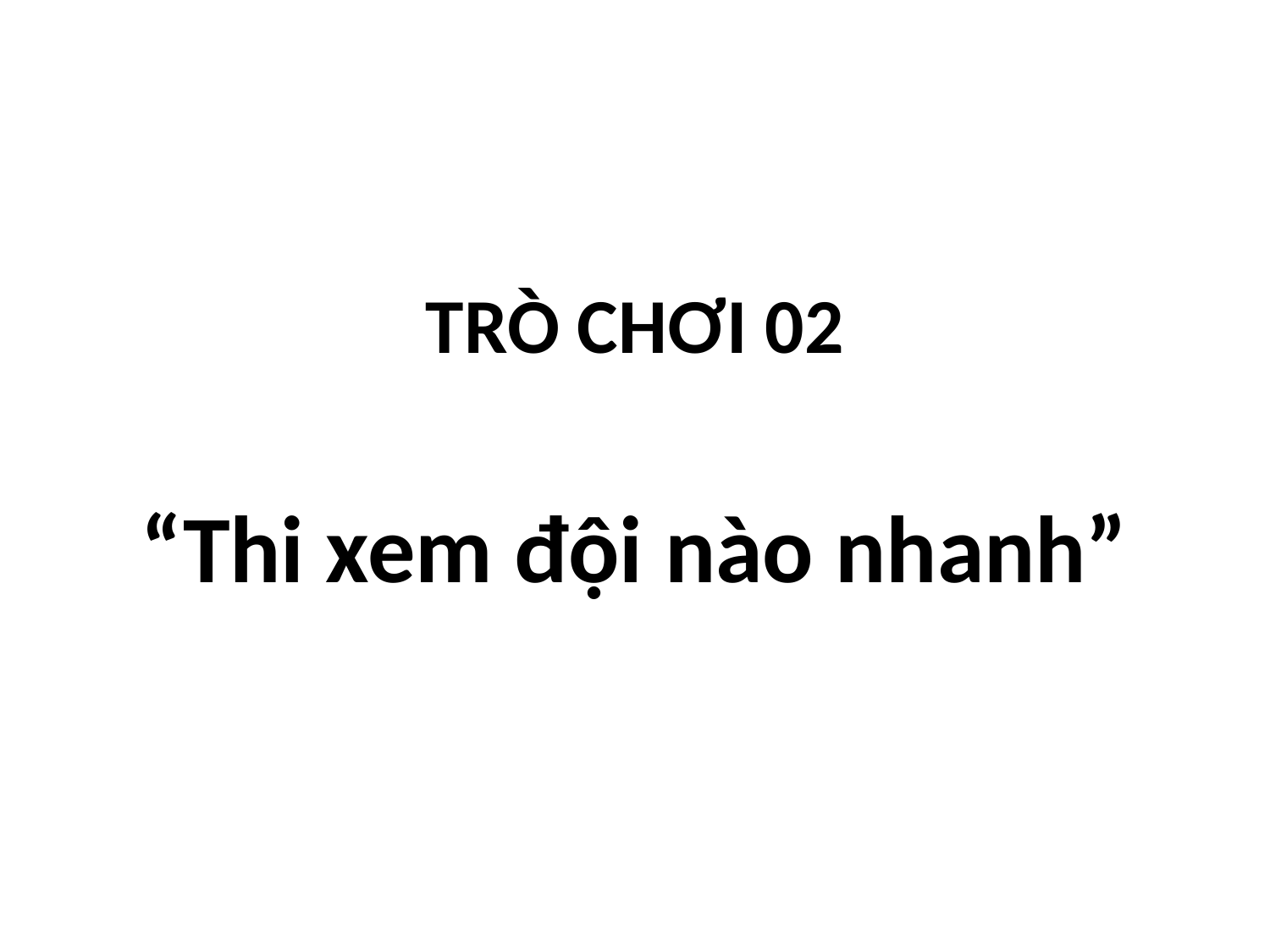

TRÒ CHƠI 02
“Thi xem đội nào nhanh”